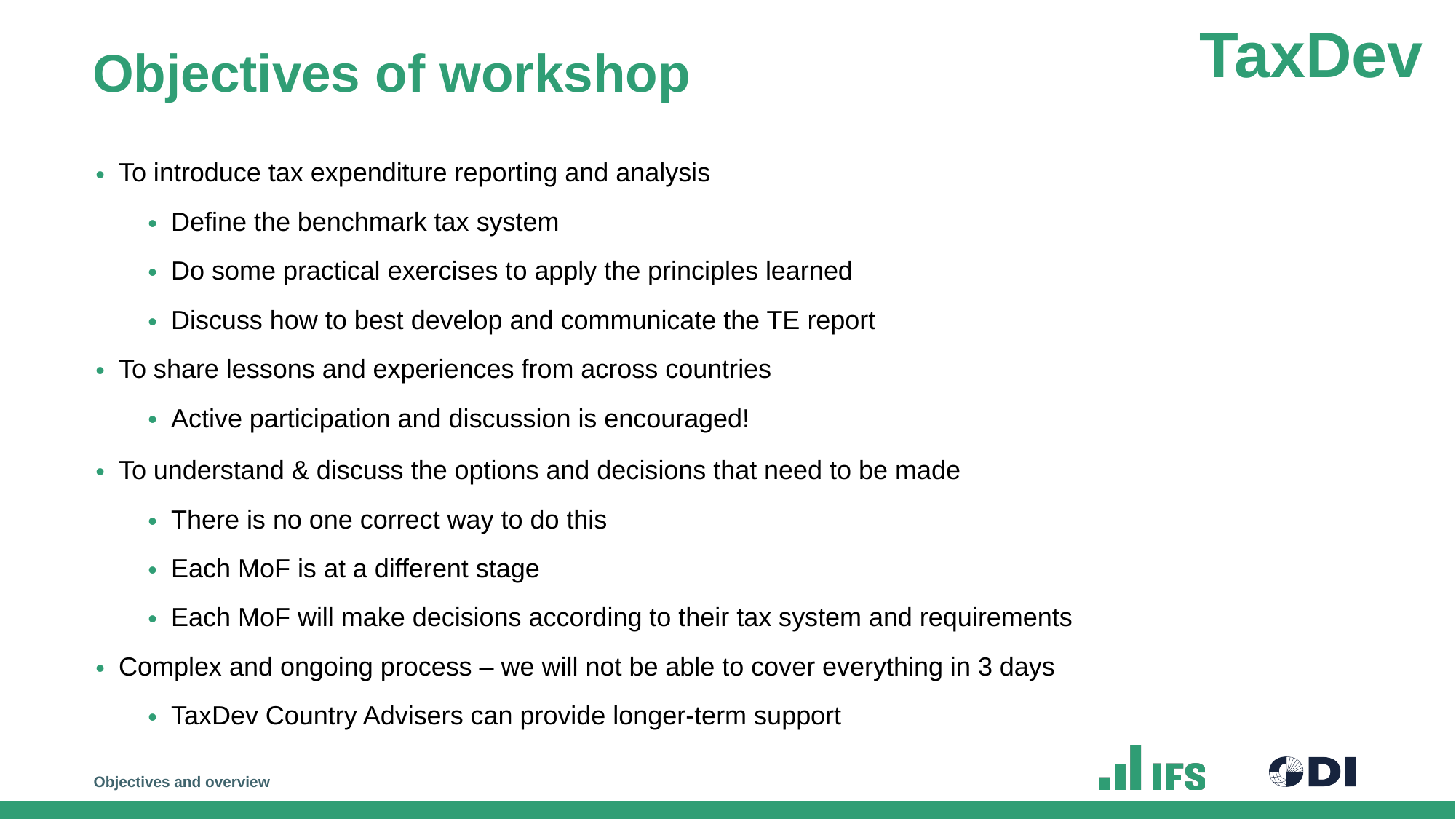

# Objectives of workshop
To introduce tax expenditure reporting and analysis
Define the benchmark tax system
Do some practical exercises to apply the principles learned
Discuss how to best develop and communicate the TE report
To share lessons and experiences from across countries
Active participation and discussion is encouraged!
To understand & discuss the options and decisions that need to be made
There is no one correct way to do this
Each MoF is at a different stage
Each MoF will make decisions according to their tax system and requirements
Complex and ongoing process – we will not be able to cover everything in 3 days
TaxDev Country Advisers can provide longer-term support

Objectives and overview